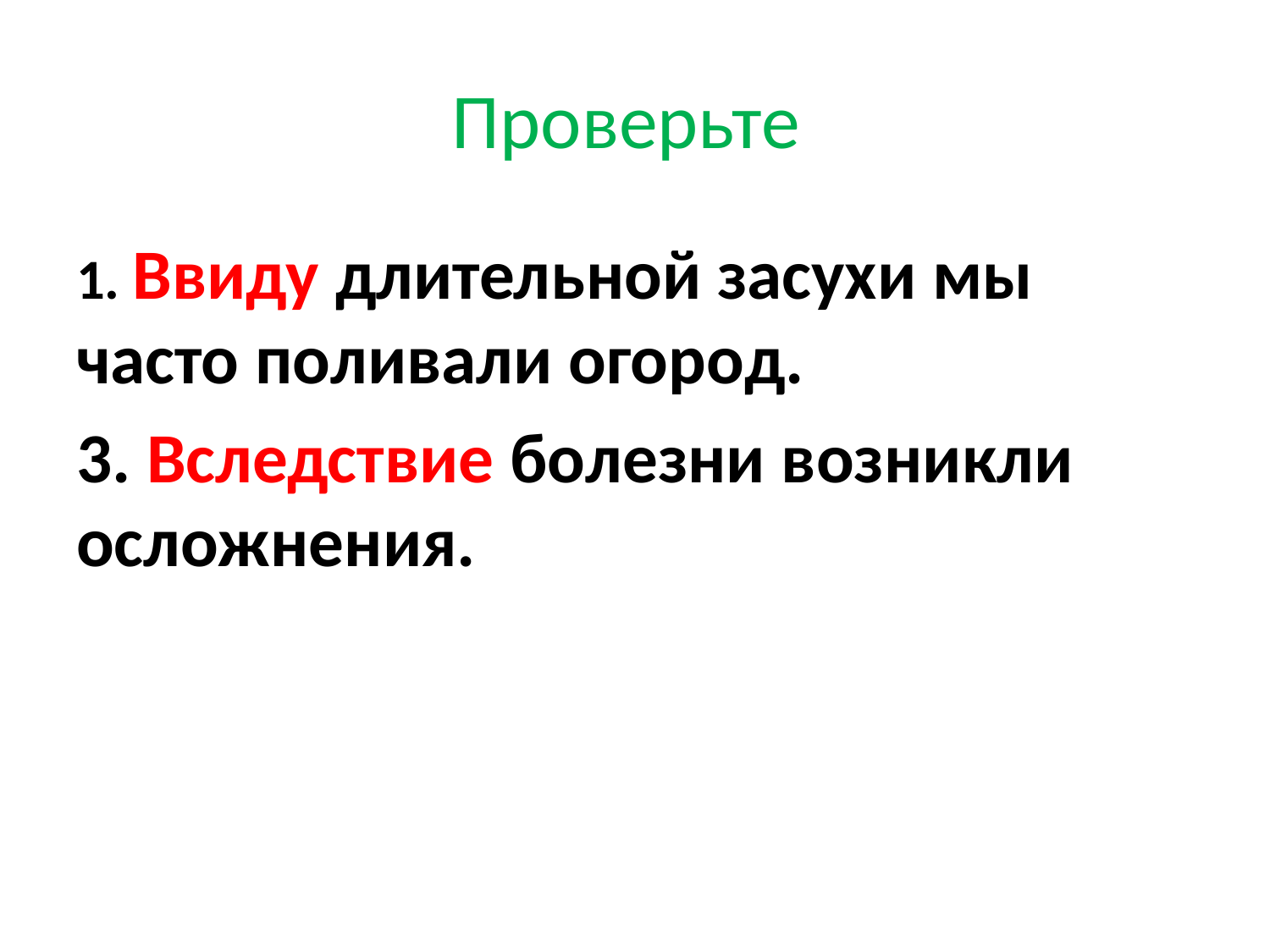

# Проверьте
1. Ввиду длительной засухи мы часто поливали огород.
3. Вследствие болезни возникли осложнения.